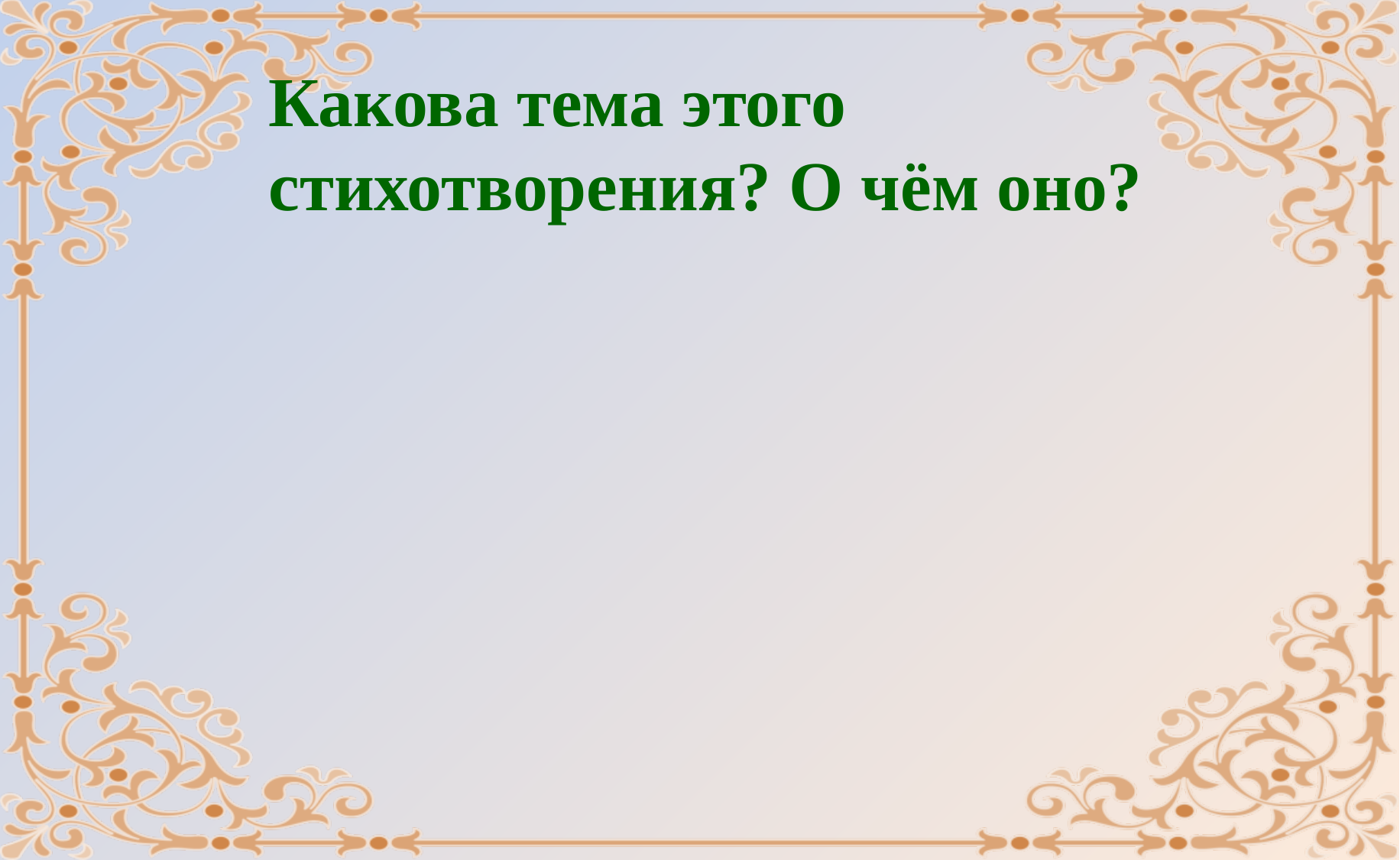

Какова тема этого стихотворения? О чём оно?